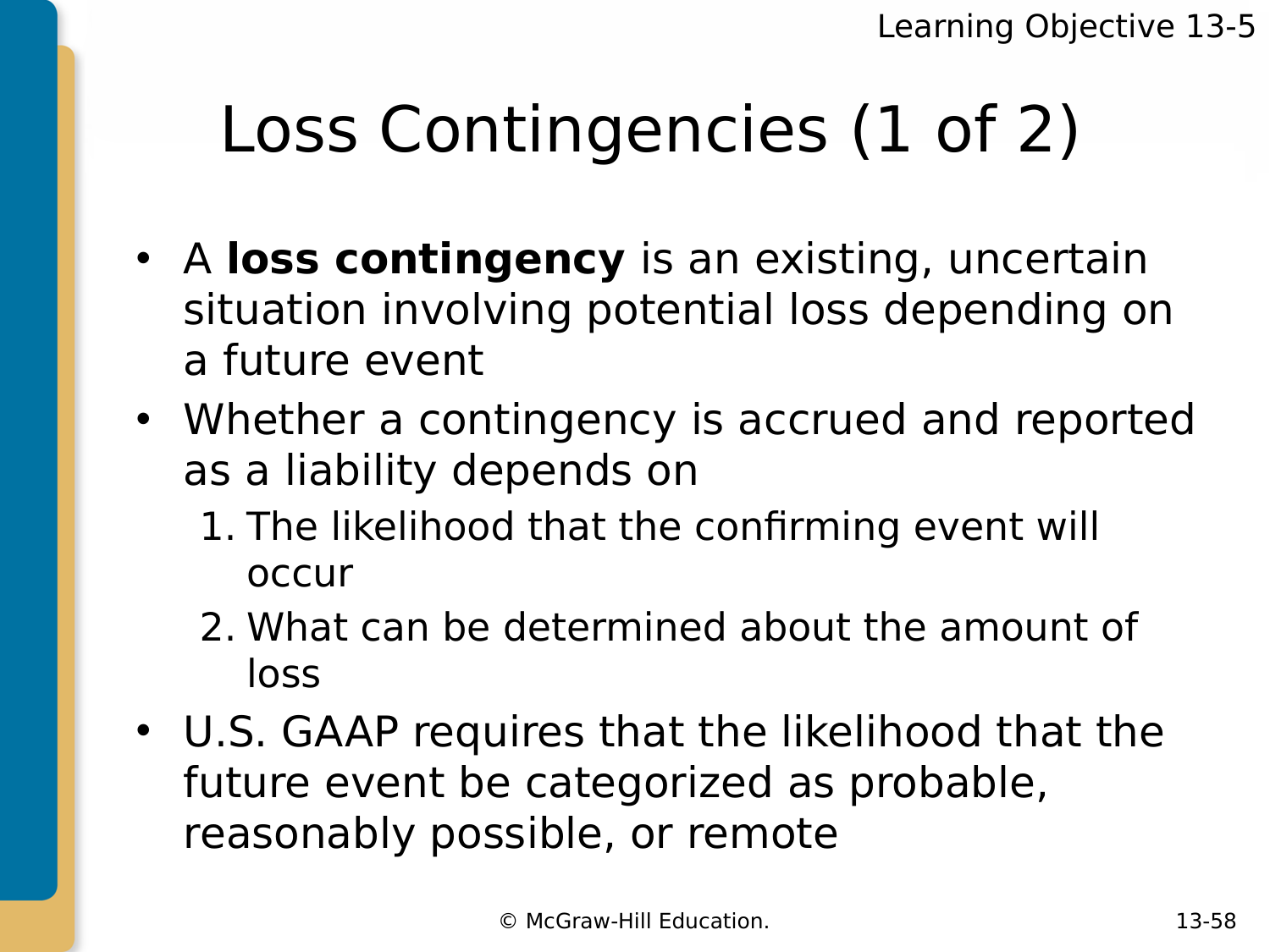

Learning Objective 13-5
# Loss Contingencies (1 of 2)
A loss contingency is an existing, uncertain situation involving potential loss depending on a future event
Whether a contingency is accrued and reported as a liability depends on
The likelihood that the confirming event will occur
What can be determined about the amount of loss
U.S. GAAP requires that the likelihood that the future event be categorized as probable, reasonably possible, or remote